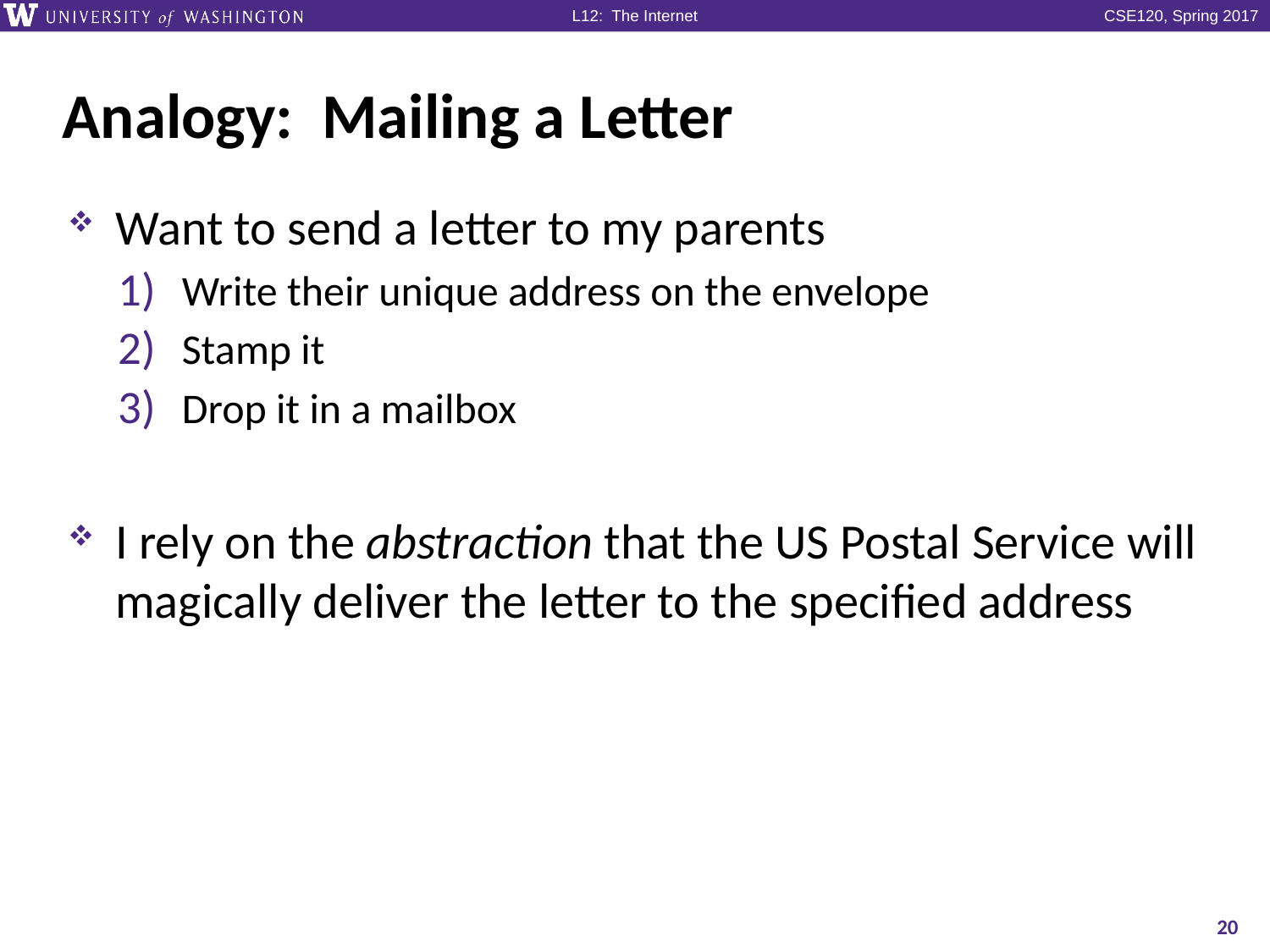

# Analogy:  Mailing a Letter
Want to send a letter to my parents
Write their unique address on the envelope
Stamp it
Drop it in a mailbox

I rely on the abstraction that the US Postal Service will magically deliver the letter to the specified address
20